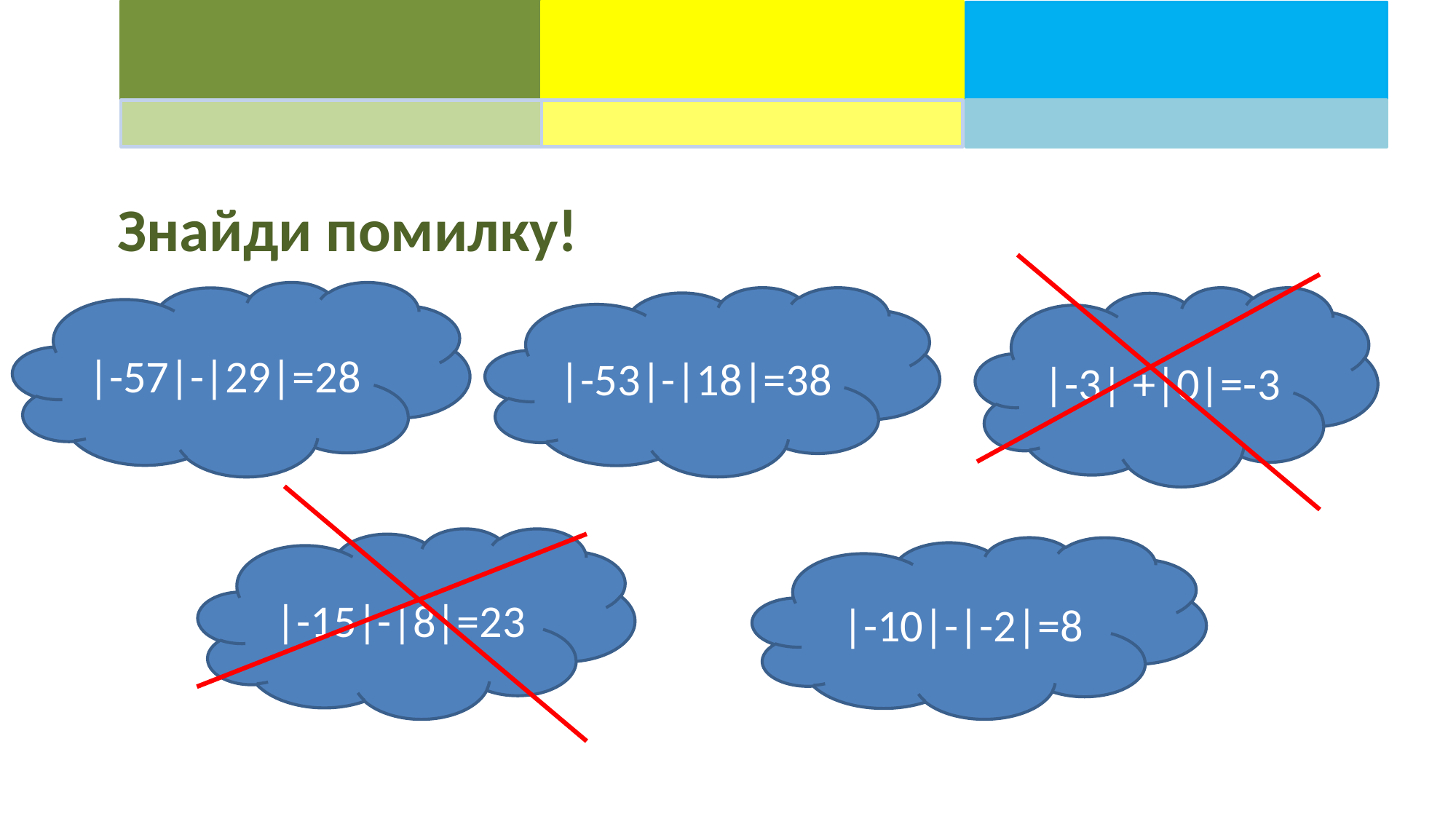

Знайди помилку!

|-57|-|29|=28
|-53|-|18|=38
|-3| +|0|=-3
|-15|-|8|=23
|-10|-|-2|=8